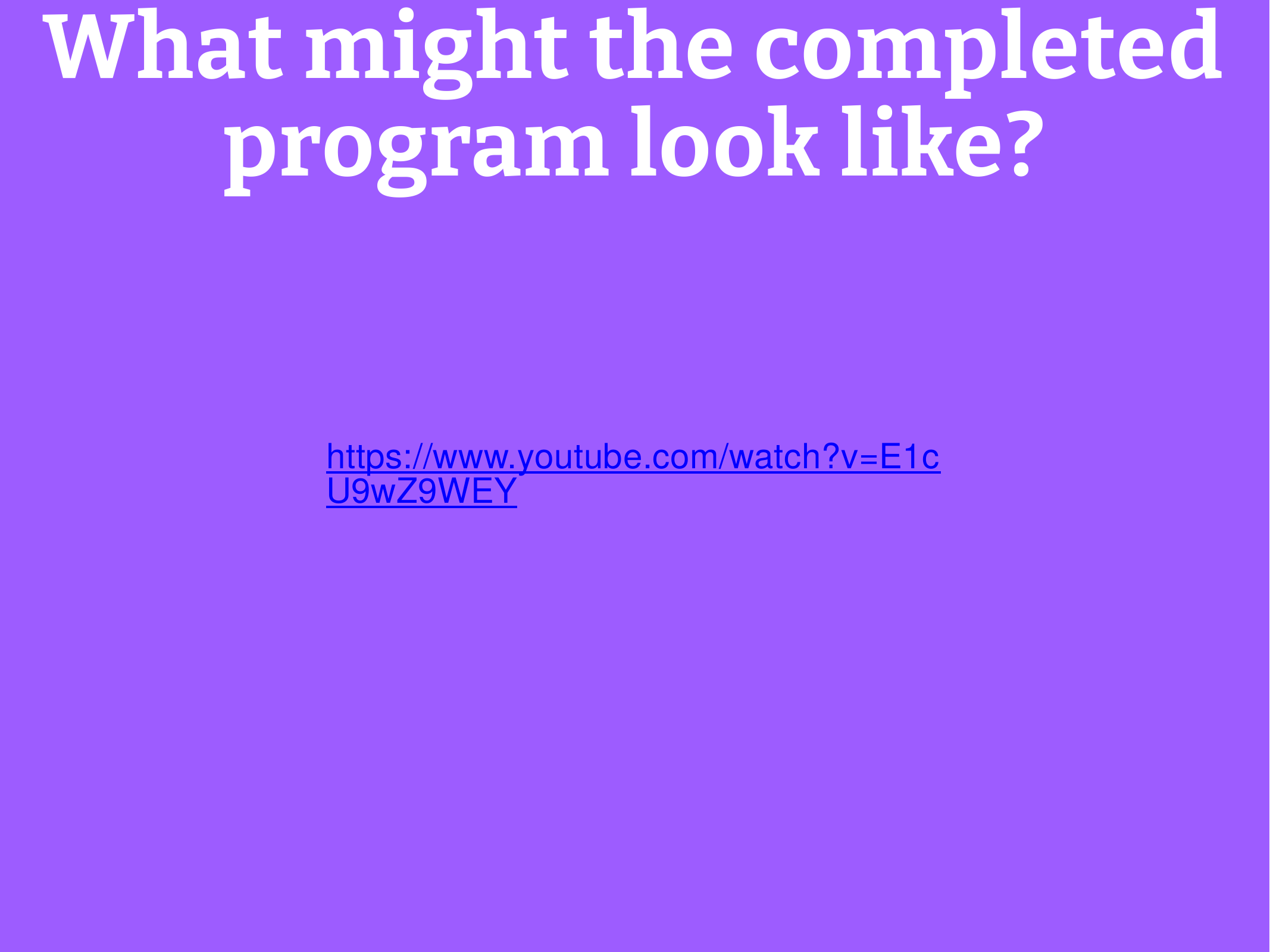

# What might the completed program look like?
https://www.youtube.com/watch?v=E1cU9wZ9WEY